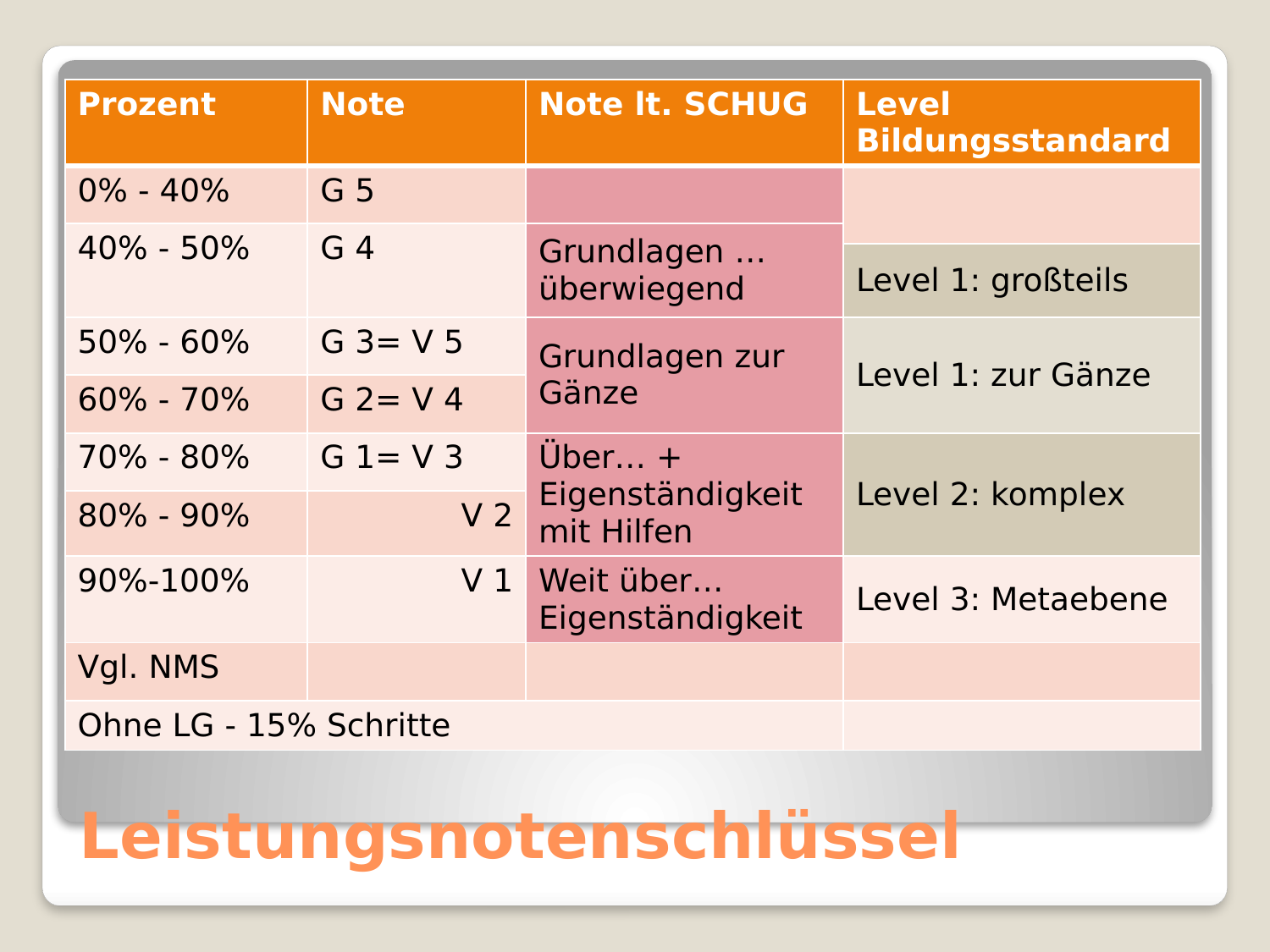

| Prozent | Note | Note lt. SCHUG | Level Bildungsstandard |
| --- | --- | --- | --- |
| 0% - 40% | G 5 |  |  |
| 40% - 50% | G 4 | Grundlagen … überwiegend |  |
|  |  |  | Level 1: großteils |
| 50% - 60% | G 3= V 5 | Grundlagen zur Gänze | Level 1: zur Gänze |
| 60% - 70% | G 2= V 4 |  |  |
| 70% - 80% | G 1= V 3 | Über… + Eigenständigkeit mit Hilfen | Level 2: komplex |
| 80% - 90% | V 2 |  |  |
| 90%-100% | V 1 | Weit über… Eigenständigkeit | Level 3: Metaebene |
| Vgl. NMS |  |  |  |
| Ohne LG - 15% Schritte |  |  |  |
# Leistungsnotenschlüssel